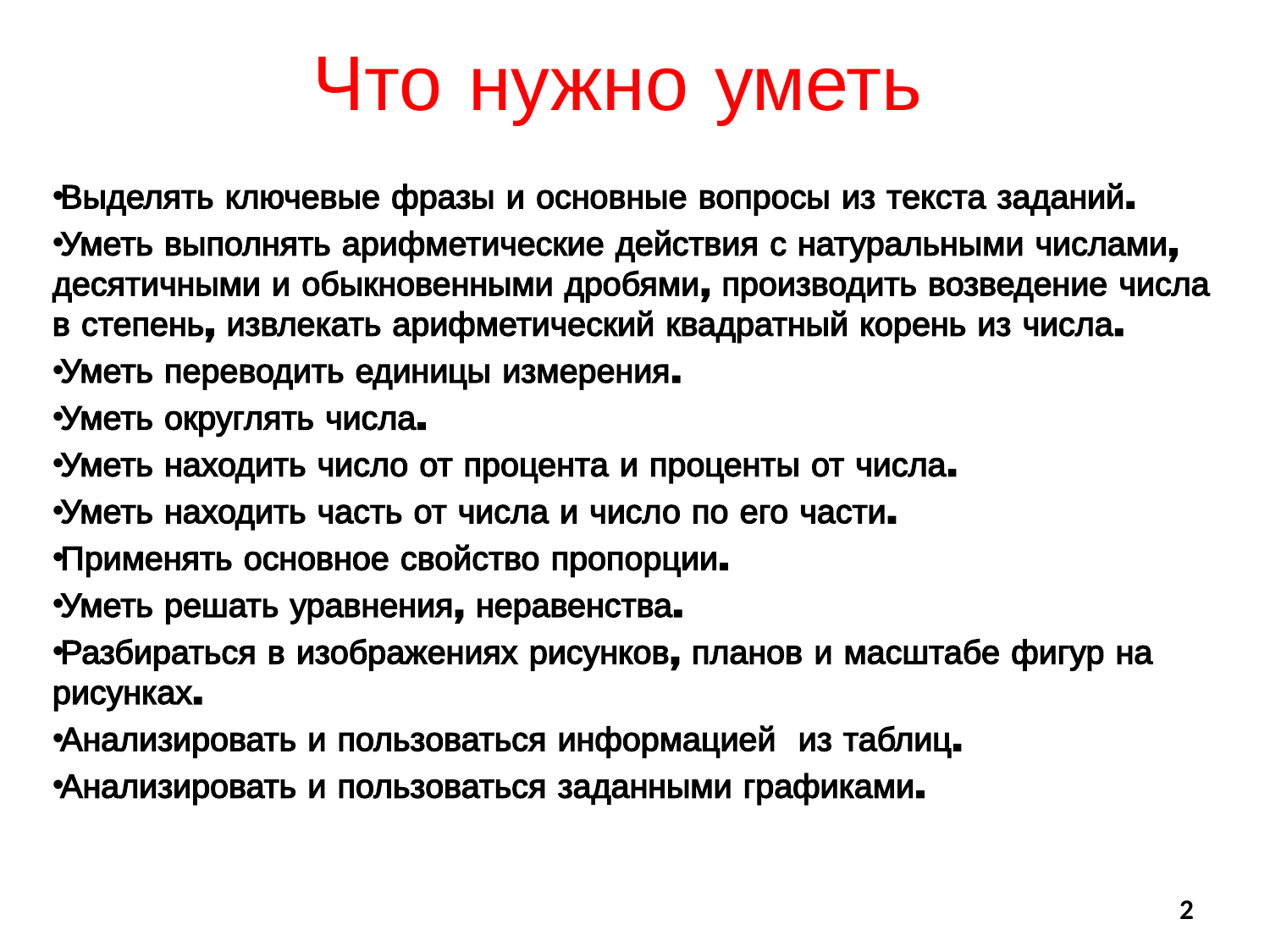

# Что нужно уметь
Выделять ключевые фразы и основные вопросы из текста заданий.
Уметь выполнять арифметические действия с натуральными числами, десятичными и обыкновенными дробями, производить возведение числа в степень, извлекать арифметический квадратный корень из числа.
Уметь переводить единицы измерения.
Уметь округлять числа.
Уметь находить число от процента и проценты от числа.
Уметь находить часть от числа и число по его части.
Применять основное свойство пропорции.
Уметь решать уравнения, неравенства.
Разбираться в изображениях рисунков, планов и масштабе фигур на рисунках.
Анализировать и пользоваться информацией  из таблиц.
Анализировать и пользоваться заданными графиками.
2